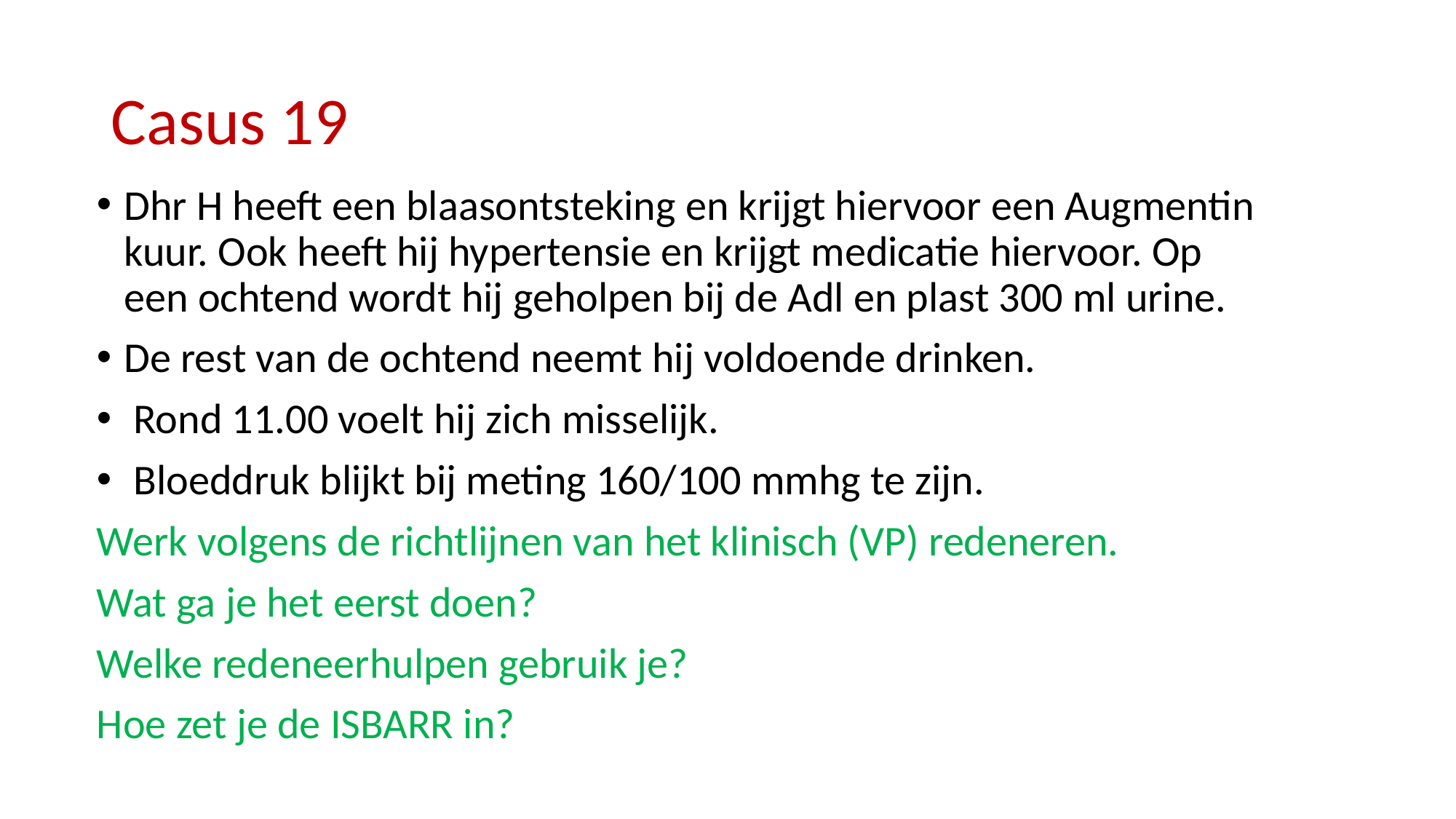

# Casus 19
Dhr H heeft een blaasontsteking en krijgt hiervoor een Augmentin kuur. Ook heeft hij hypertensie en krijgt medicatie hiervoor. Op een ochtend wordt hij geholpen bij de Adl en plast 300 ml urine.
De rest van de ochtend neemt hij voldoende drinken.
 Rond 11.00 voelt hij zich misselijk.
 Bloeddruk blijkt bij meting 160/100 mmhg te zijn.
Werk volgens de richtlijnen van het klinisch (VP) redeneren.
Wat ga je het eerst doen?
Welke redeneerhulpen gebruik je?
Hoe zet je de ISBARR in?